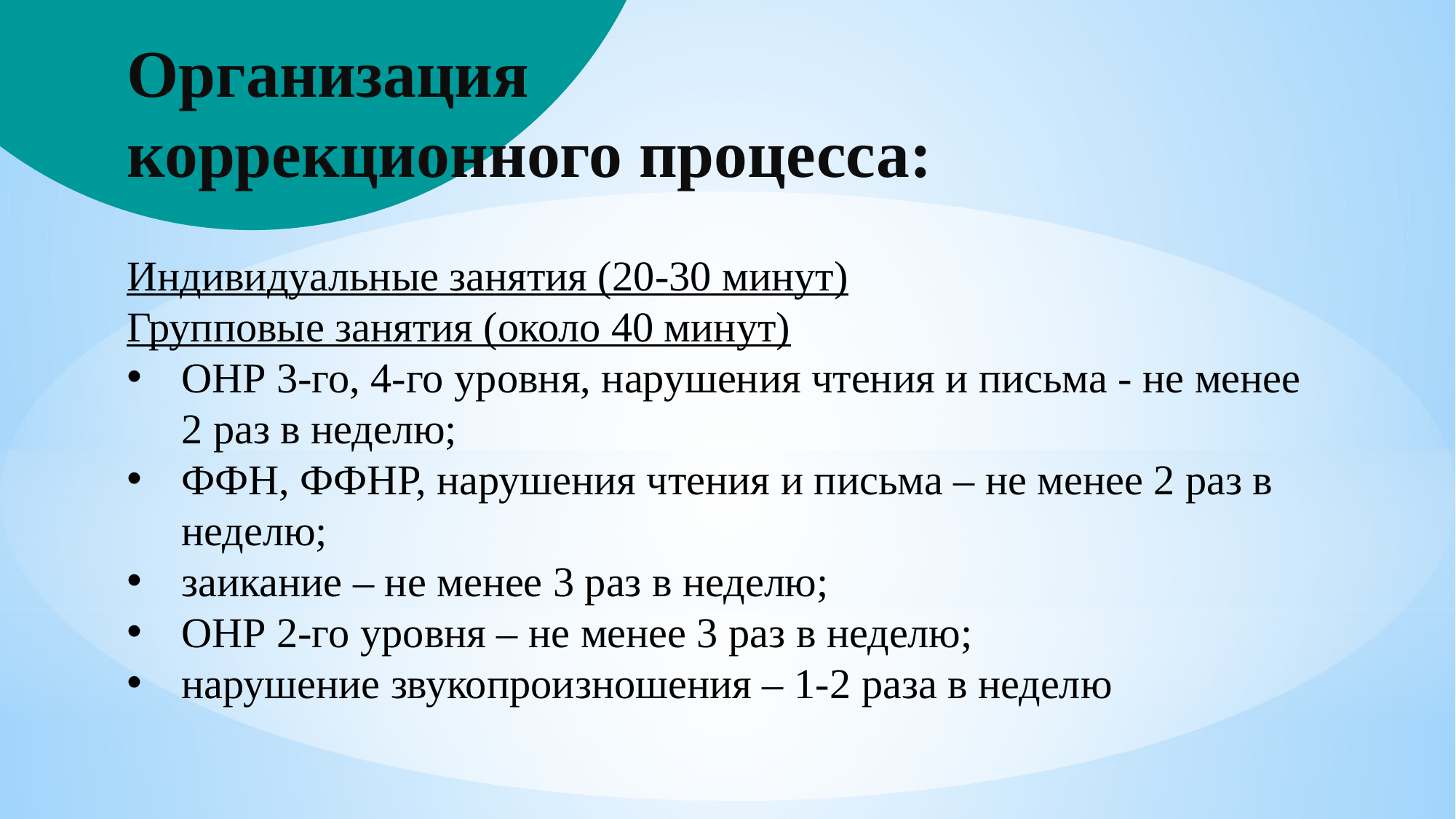

Организация коррекционного процесса:
Индивидуальные занятия (20-30 минут)
Групповые занятия (около 40 минут)
ОНР 3-го, 4-го уровня, нарушения чтения и письма - не менее 2 раз в неделю;
ФФН, ФФНР, нарушения чтения и письма – не менее 2 раз в неделю;
заикание – не менее 3 раз в неделю;
ОНР 2-го уровня – не менее 3 раз в неделю;
нарушение звукопроизношения – 1-2 раза в неделю